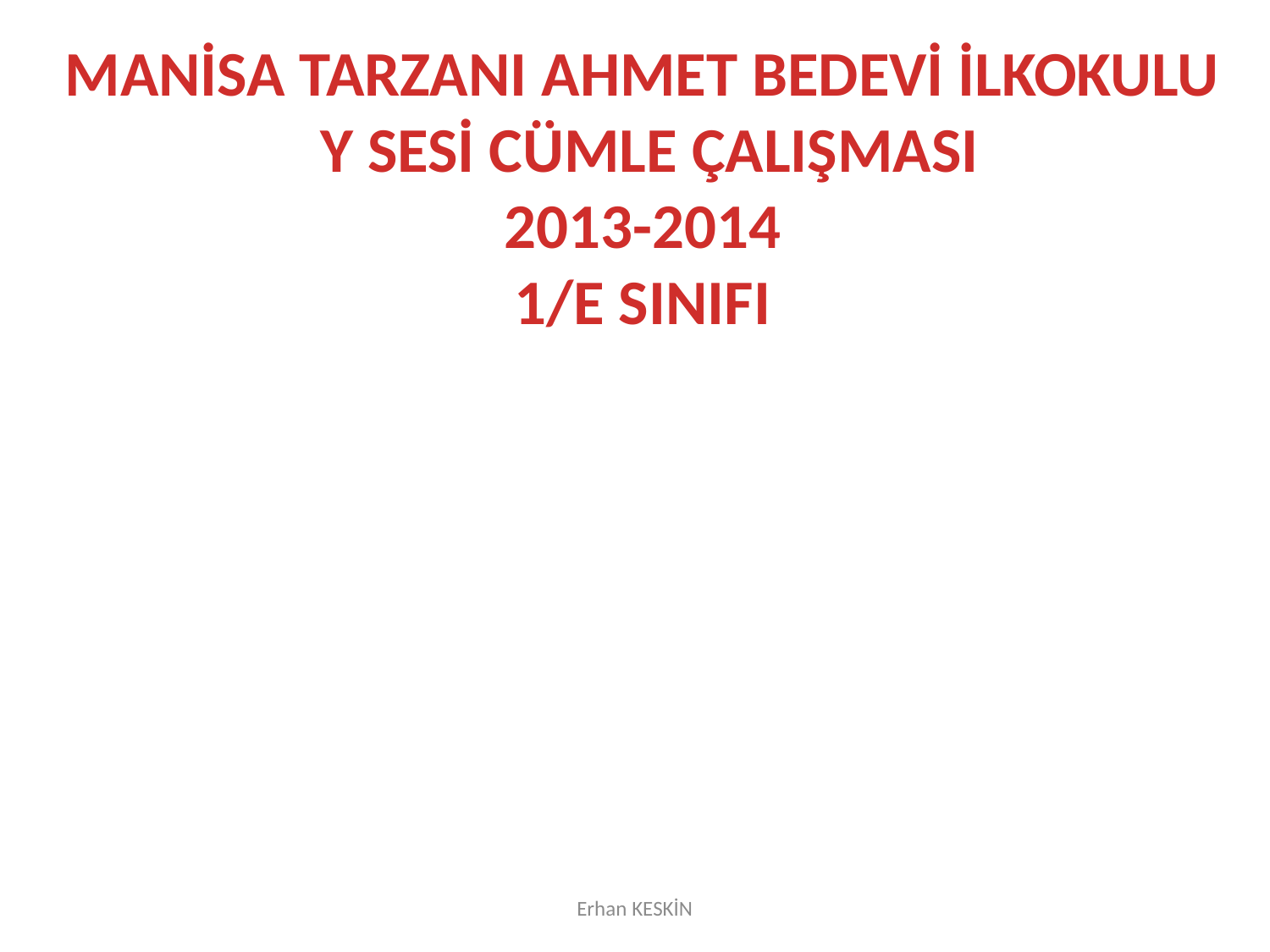

MANİSA TARZANI AHMET BEDEVİ İLKOKULU
 Y SESİ CÜMLE ÇALIŞMASI
2013-2014
1/E SINIFI
Erhan KESKİN